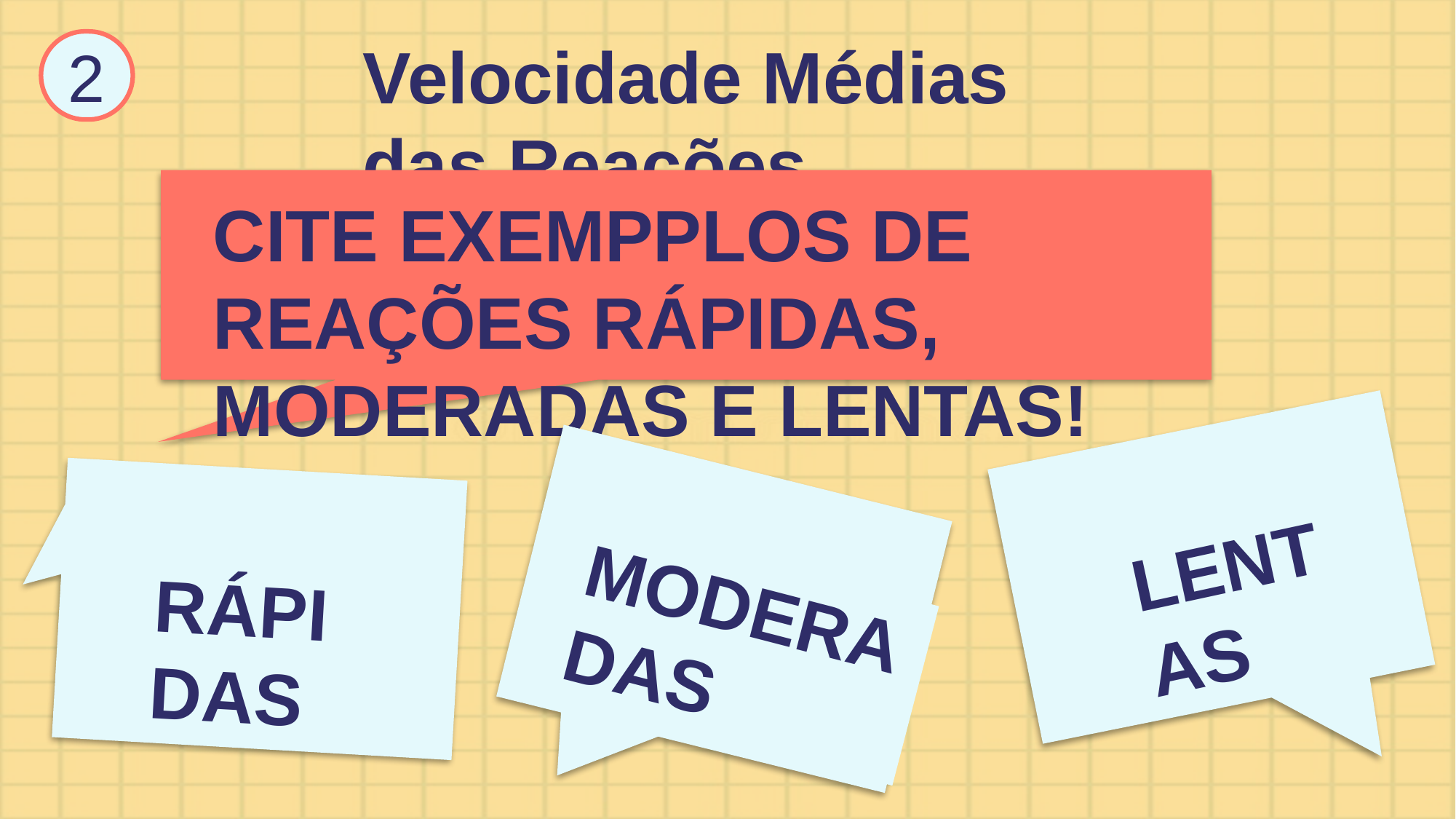

Velocidade Médias das Reações
2

CITE EXEMPPLOS DE REAÇÕES RÁPIDAS, MODERADAS E LENTAS!

LENTAS

MODERADAS

RÁPIDAS